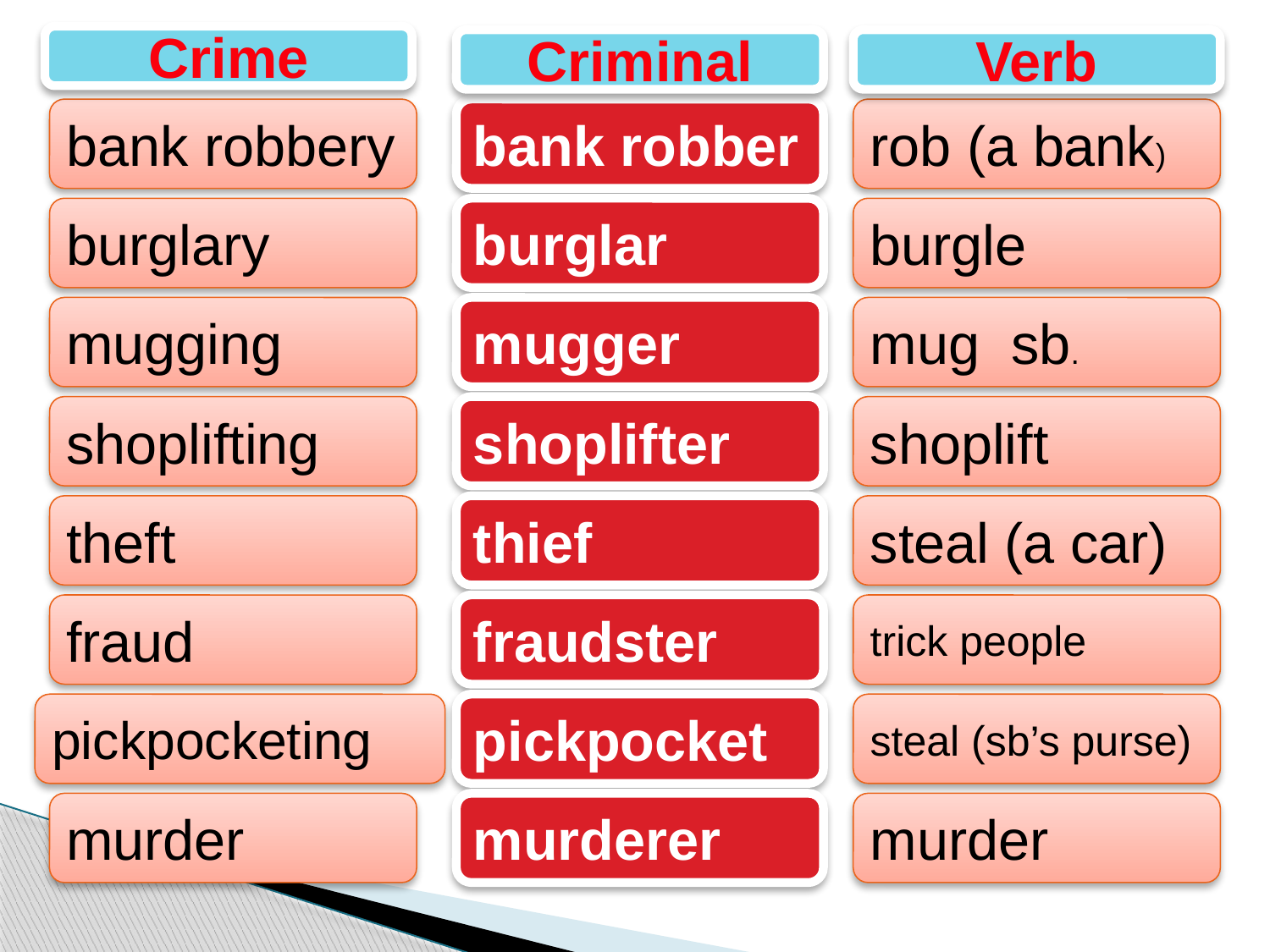

Crime
Criminal
Verb
bank robbery
bank robber
rob (a bank)
burglary
burglar
burgle
mugging
mugger
mug  sb.
shoplifting
shoplifter
shoplift
theft
thief
steal (a car)
fraud
fraudster
trick people
pickpocketing
pickpocket
steal (sb’s purse)
murder
murderer
murder